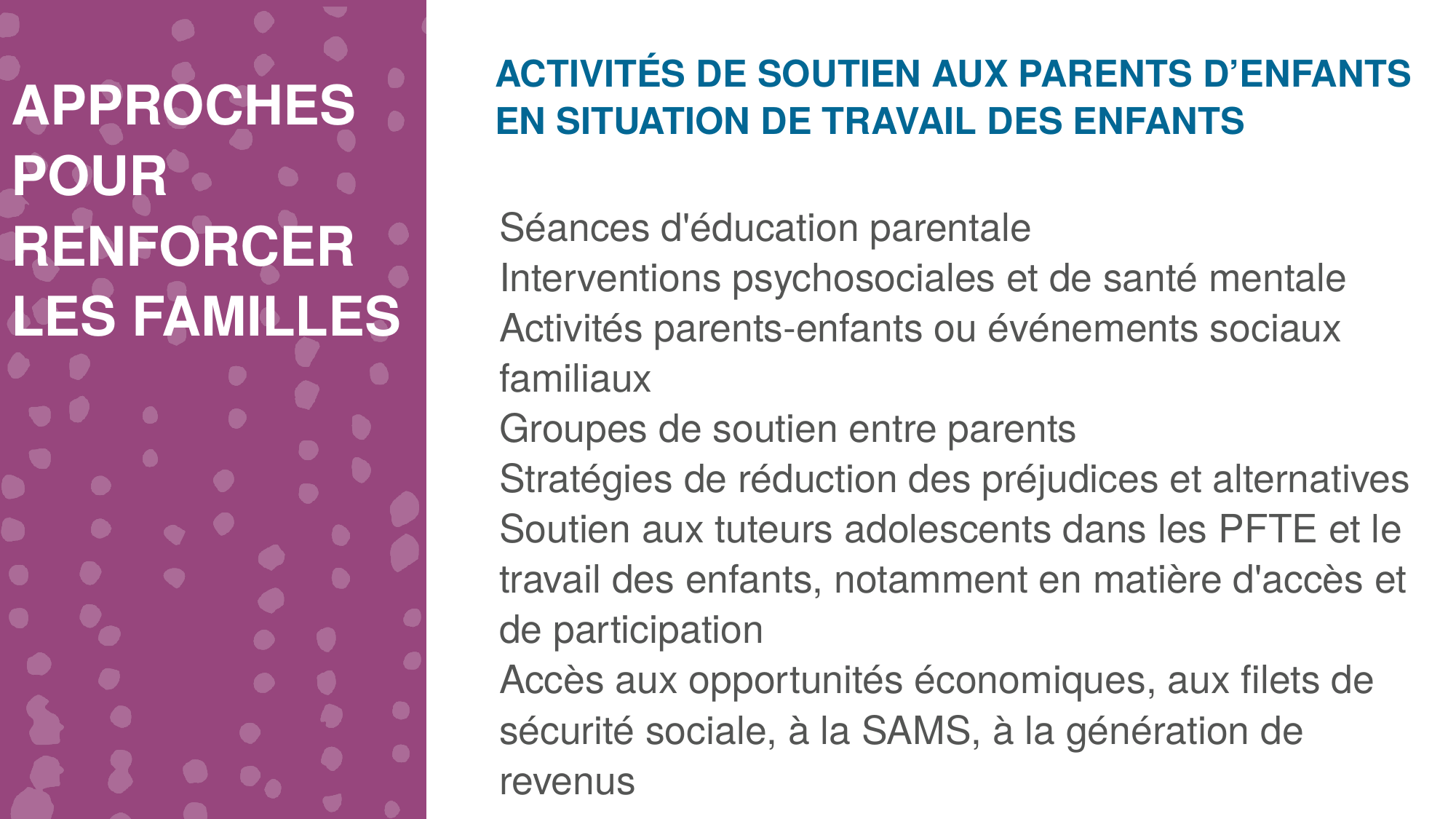

ACTIVITÉS DE SOUTIEN AUX PARENTS D’ENFANTS EN SITUATION DE TRAVAIL DES ENFANTS
APPROCHES POUR RENFORCER LES FAMILLES
Séances d'éducation parentale
Interventions psychosociales et de santé mentale
Activités parents-enfants ou événements sociaux familiaux
Groupes de soutien entre parents
Stratégies de réduction des préjudices et alternatives
Soutien aux tuteurs adolescents dans les PFTE et le travail des enfants, notamment en matière d'accès et de participation
Accès aux opportunités économiques, aux filets de sécurité sociale, à la SAMS, à la génération de revenus